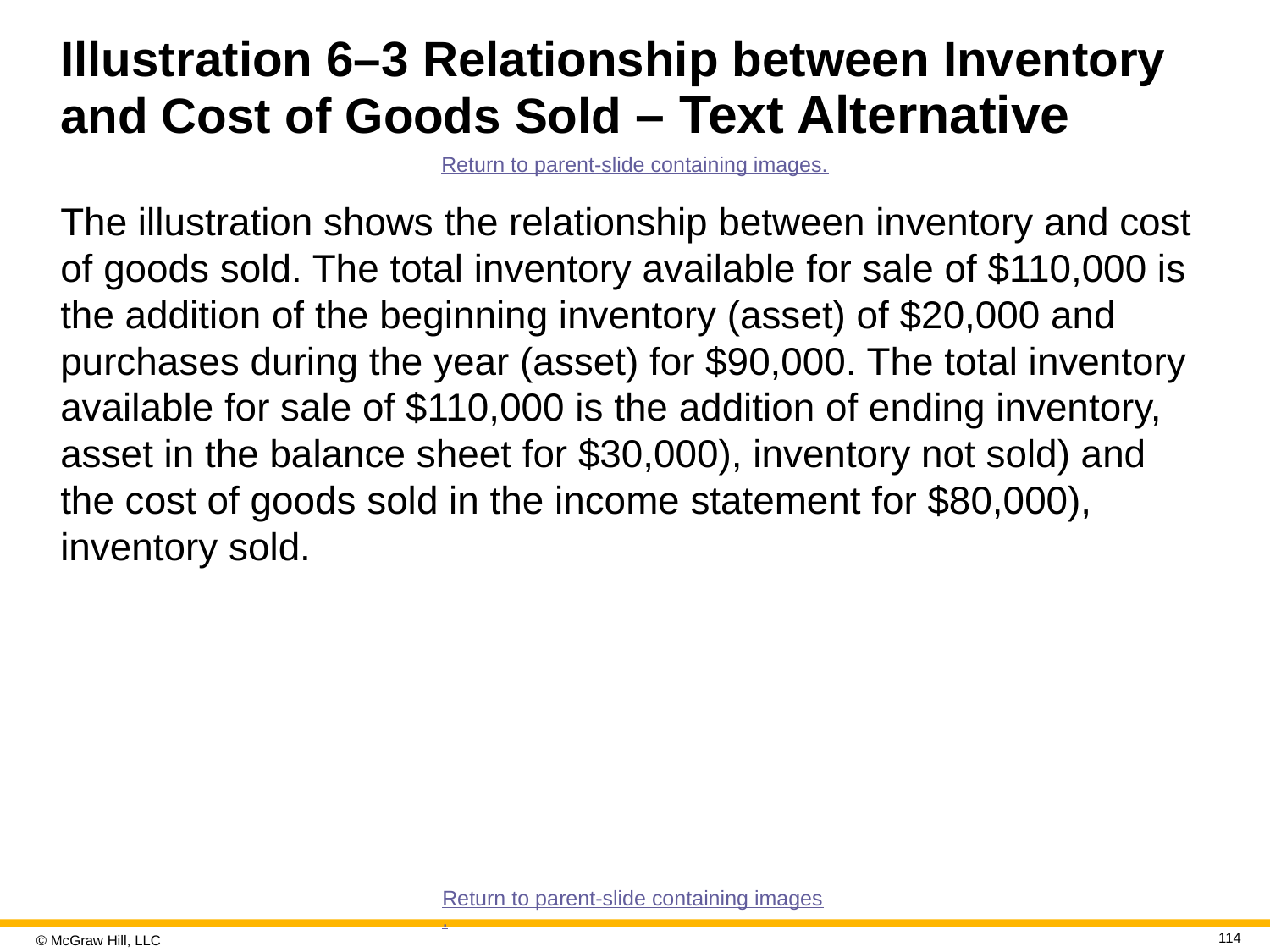

# Illustration 6–3 Relationship between Inventory and Cost of Goods Sold – Text Alternative
Return to parent-slide containing images.
The illustration shows the relationship between inventory and cost of goods sold. The total inventory available for sale of $110,000 is the addition of the beginning inventory (asset) of $20,000 and purchases during the year (asset) for $90,000. The total inventory available for sale of $110,000 is the addition of ending inventory, asset in the balance sheet for $30,000), inventory not sold) and the cost of goods sold in the income statement for $80,000), inventory sold.
Return to parent-slide containing images.
114